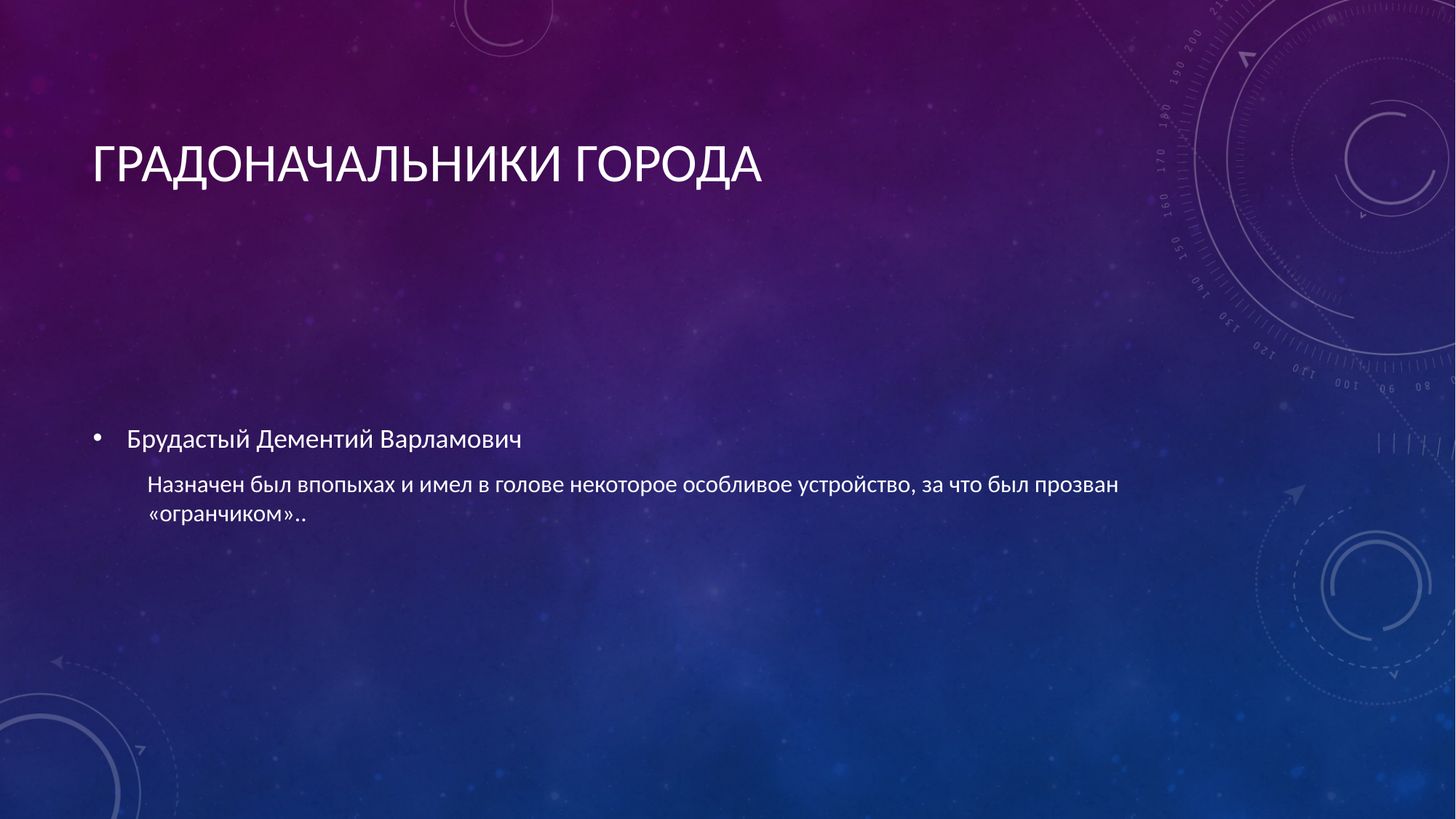

# Градоначальники города
Брудастый Дементий Варламович
Назначен был впопыхах и имел в голове некоторое особливое устройство, за что был прозван «огранчиком»..